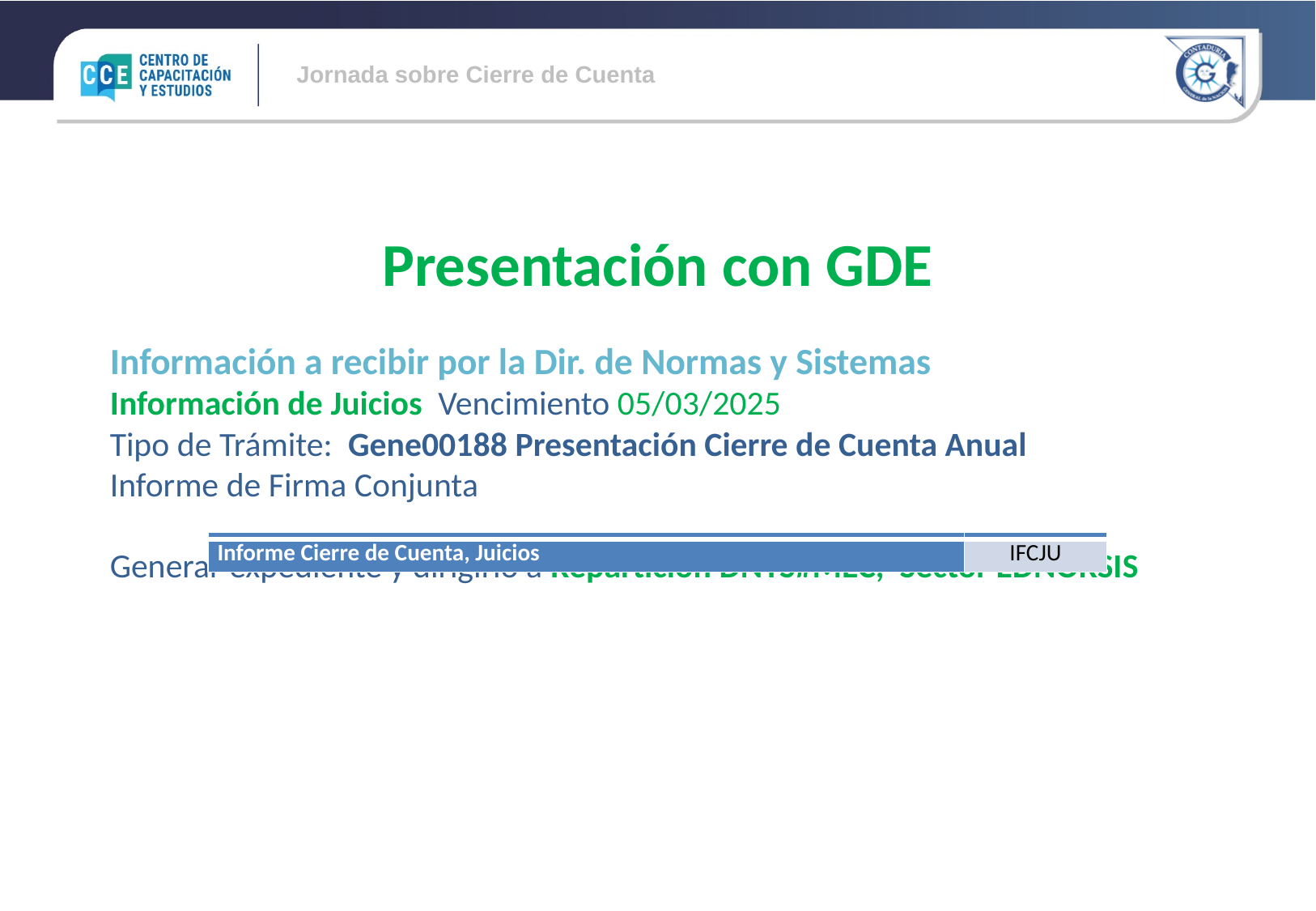

Presentación con GDE
Información a recibir por la Dir. de Normas y Sistemas
Información de Juicios  Vencimiento 05/03/2025
Tipo de Trámite:  Gene00188 Presentación Cierre de Cuenta Anual
Informe de Firma Conjunta

Generar expediente y dirigirlo a Repartición DNYS#MEC,  Sector EDNORSIS

|  |  |
| --- | --- |
| Informe Cierre de Cuenta, Juicios | IFCJU |